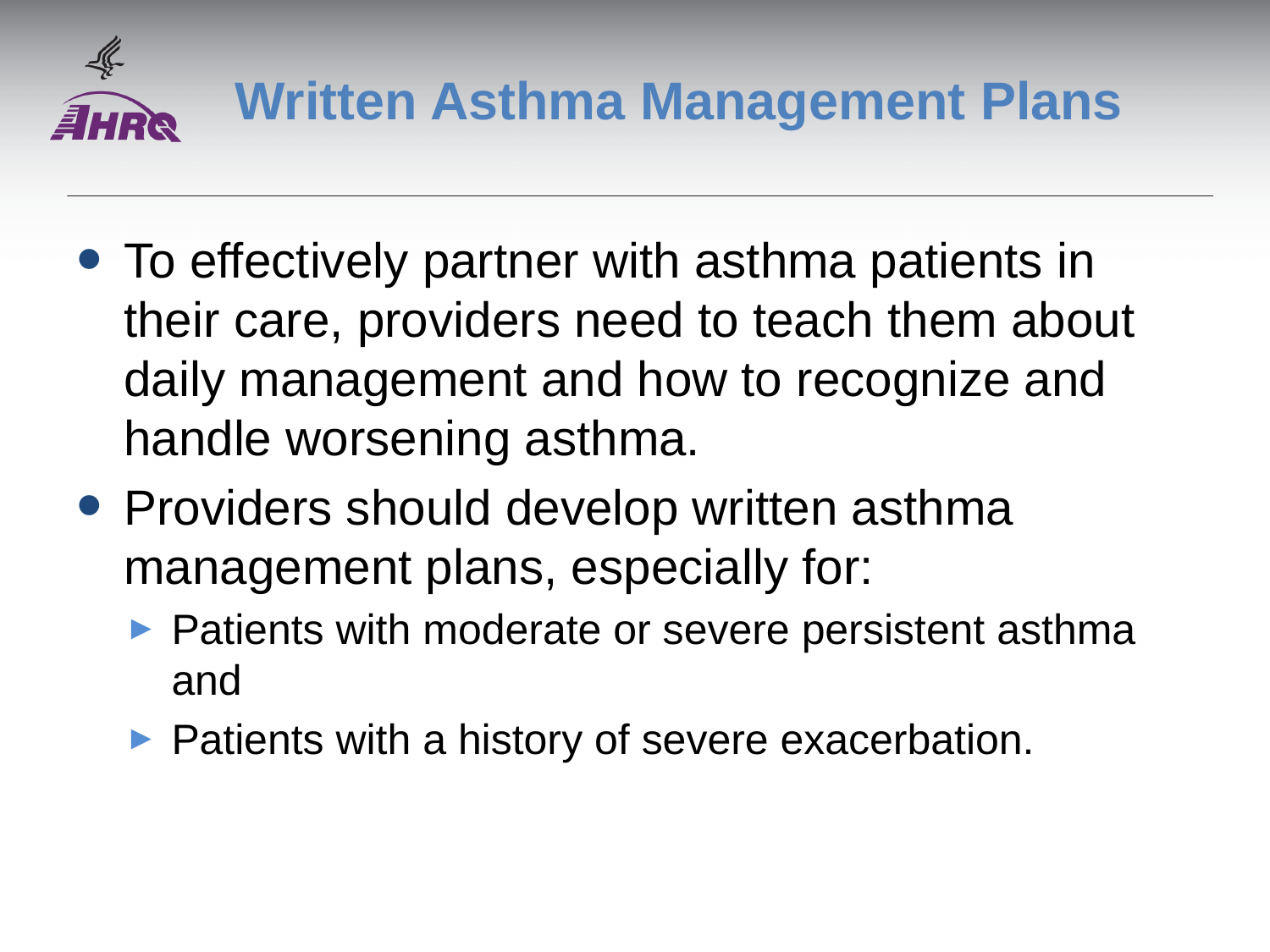

# Written Asthma Management Plans
To effectively partner with asthma patients in their care, providers need to teach them about daily management and how to recognize and handle worsening asthma.
Providers should develop written asthma management plans, especially for:
Patients with moderate or severe persistent asthma and
Patients with a history of severe exacerbation.